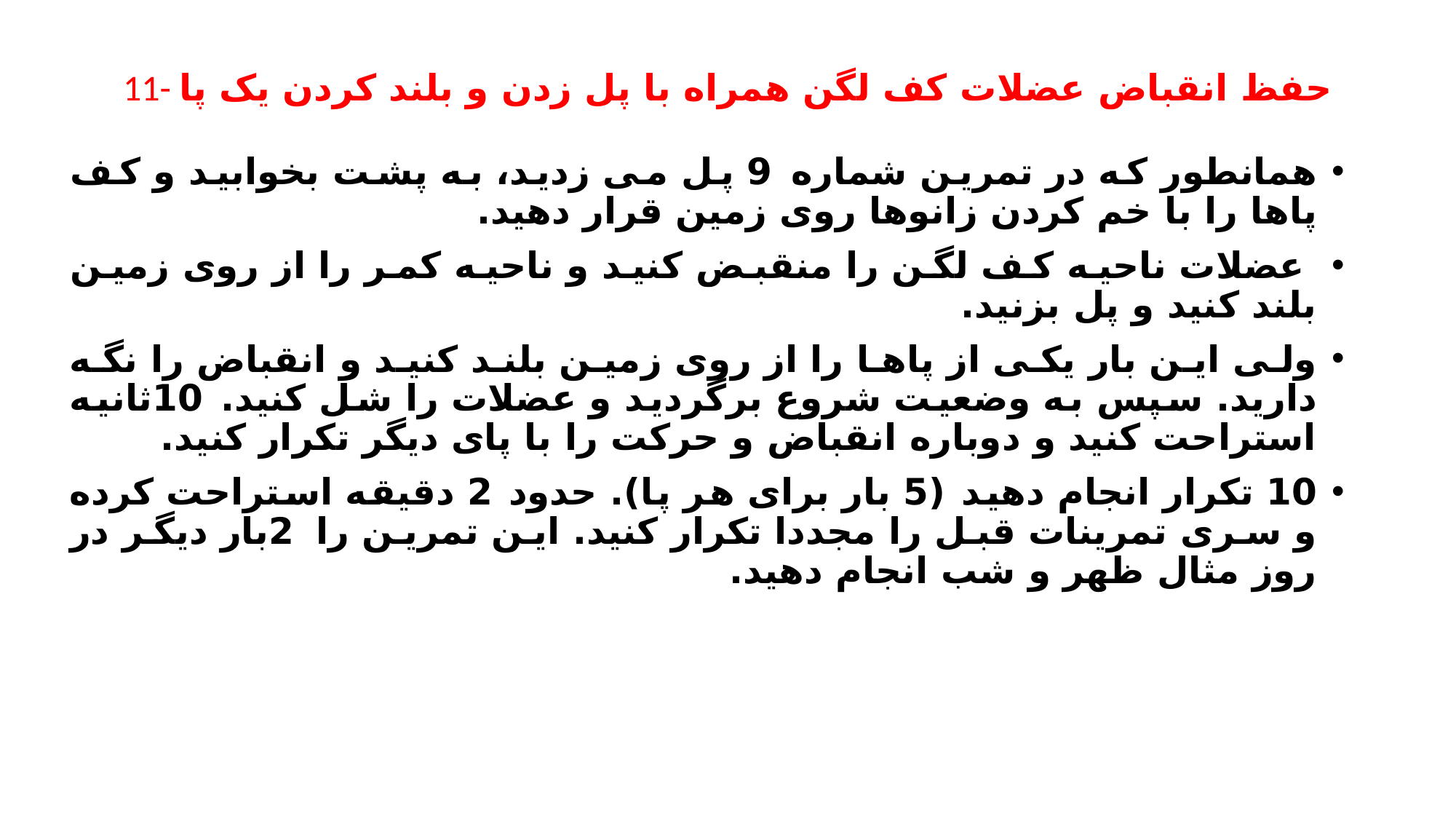

# 11- حفظ انقباض عضلات کف لگن همراه با پل زدن و بلند کردن یک پا
همانطور که در تمرین شماره 9 پل می زدید، به پشت بخوابید و کف پاها را با خم کردن زانوها روی زمین قرار دهید.
 عضلات ناحیه کف لگن را منقبض کنید و ناحیه کمر را از روی زمین بلند کنید و پل بزنید.
ولی این بار یکی از پاها را از روی زمین بلند کنید و انقباض را نگه دارید. سپس به وضعیت شروع برگردید و عضلات را شل کنید. 10ثانیه استراحت کنید و دوباره انقباض و حرکت را با پای دیگر تکرار کنید.
10 تکرار انجام دهید (5 بار برای هر پا). حدود 2 دقیقه استراحت کرده و سری تمرینات قبل را مجددا تکرار کنید. این تمرین را 2بار دیگر در روز مثال ظهر و شب انجام دهید.